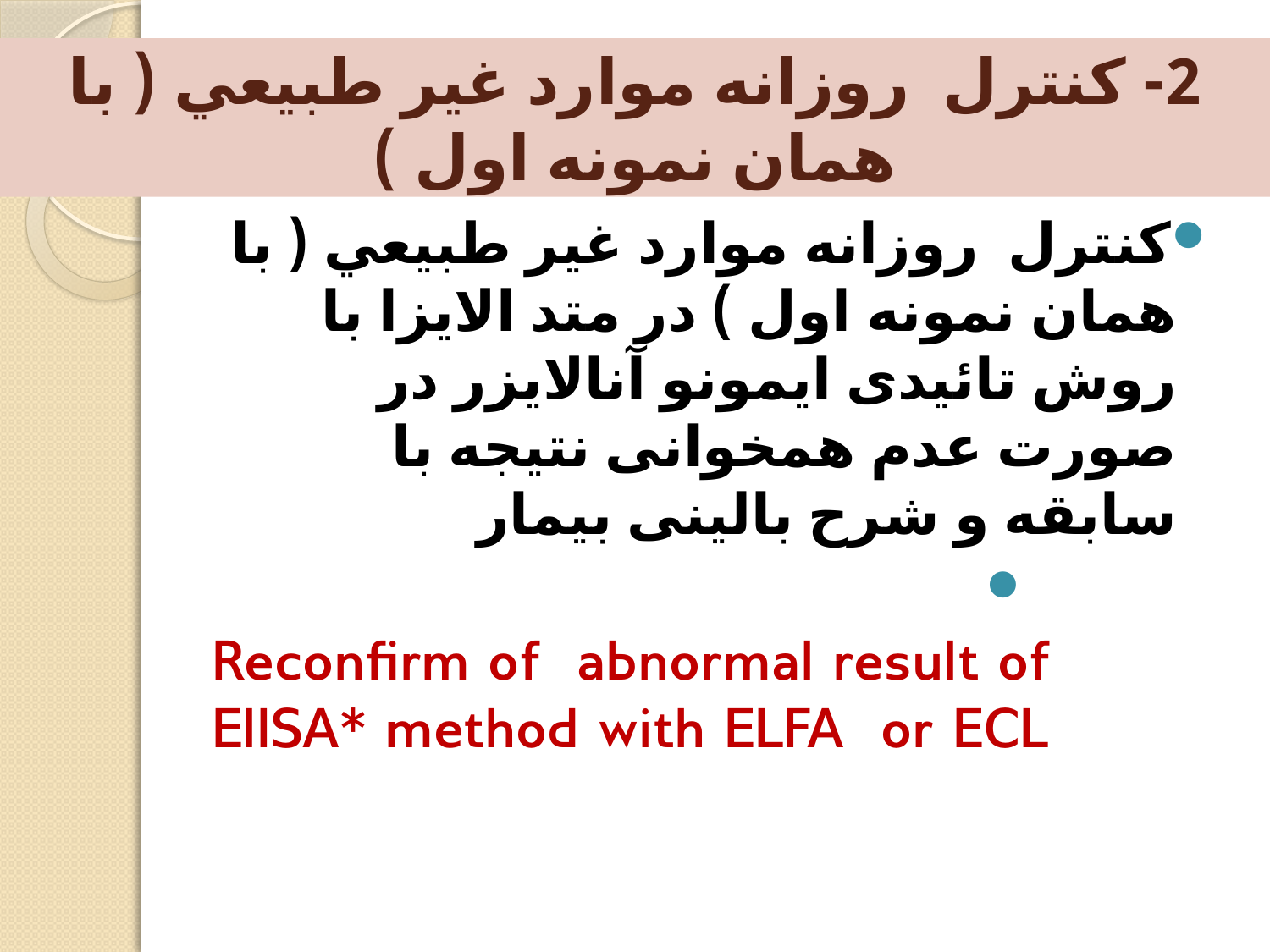

# 2- كنترل  روزانه موارد غير طبيعي ( با همان نمونه اول )
كنترل  روزانه موارد غير طبيعي ( با همان نمونه اول ) در متد الايزا با روش تائیدی ايمونو آنالايزر در صورت عدم همخوانی نتیجه با سابقه و شرح بالینی بیمار
                                                      Reconfirm of  abnormal result of ElISA* method with ELFA  or ECL